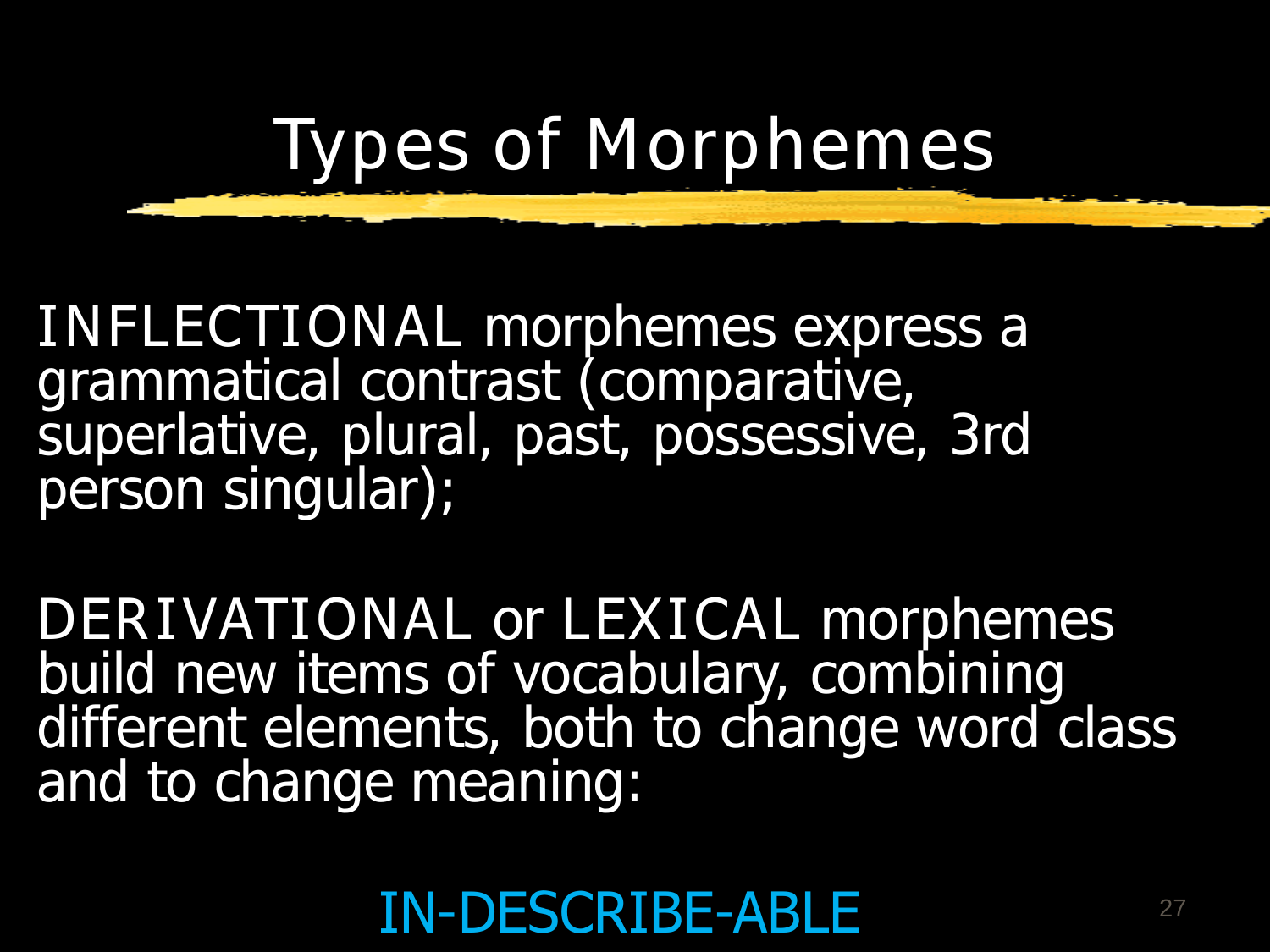

# Types of Morphemes

INFLECTIONAL morphemes express a grammatical contrast (comparative, superlative, plural, past, possessive, 3rd person singular);

DERIVATIONAL or LEXICAL morphemes build new items of vocabulary, combining different elements, both to change word class and to change meaning:

IN-DESCRIBE-ABLE
27